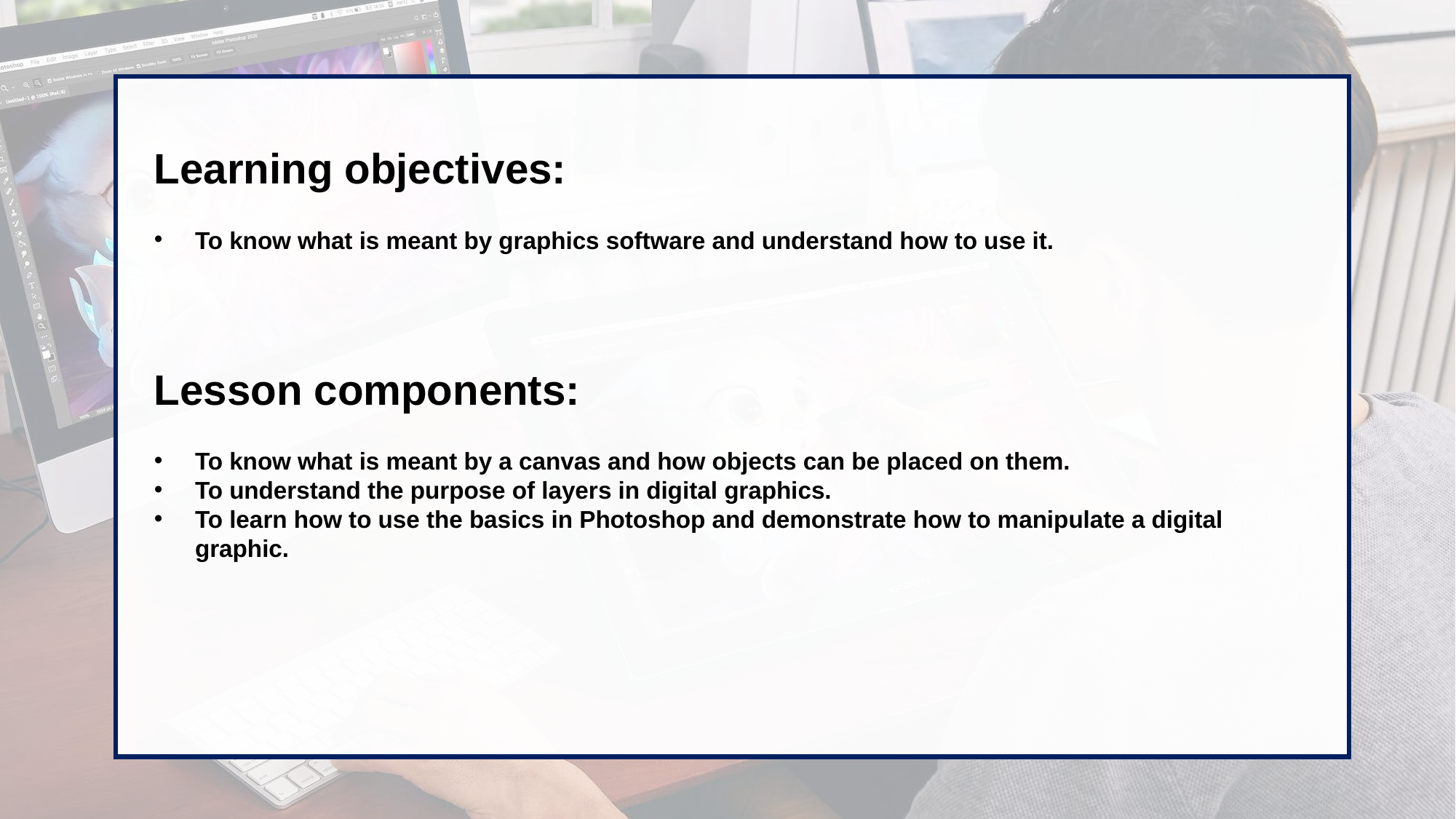

Learning objectives:

To know what is meant by graphics software and understand how to use it.
Lesson components:

To know what is meant by a canvas and how objects can be placed on them.
To understand the purpose of layers in digital graphics.
To learn how to use the basics in Photoshop and demonstrate how to manipulate a digital graphic.